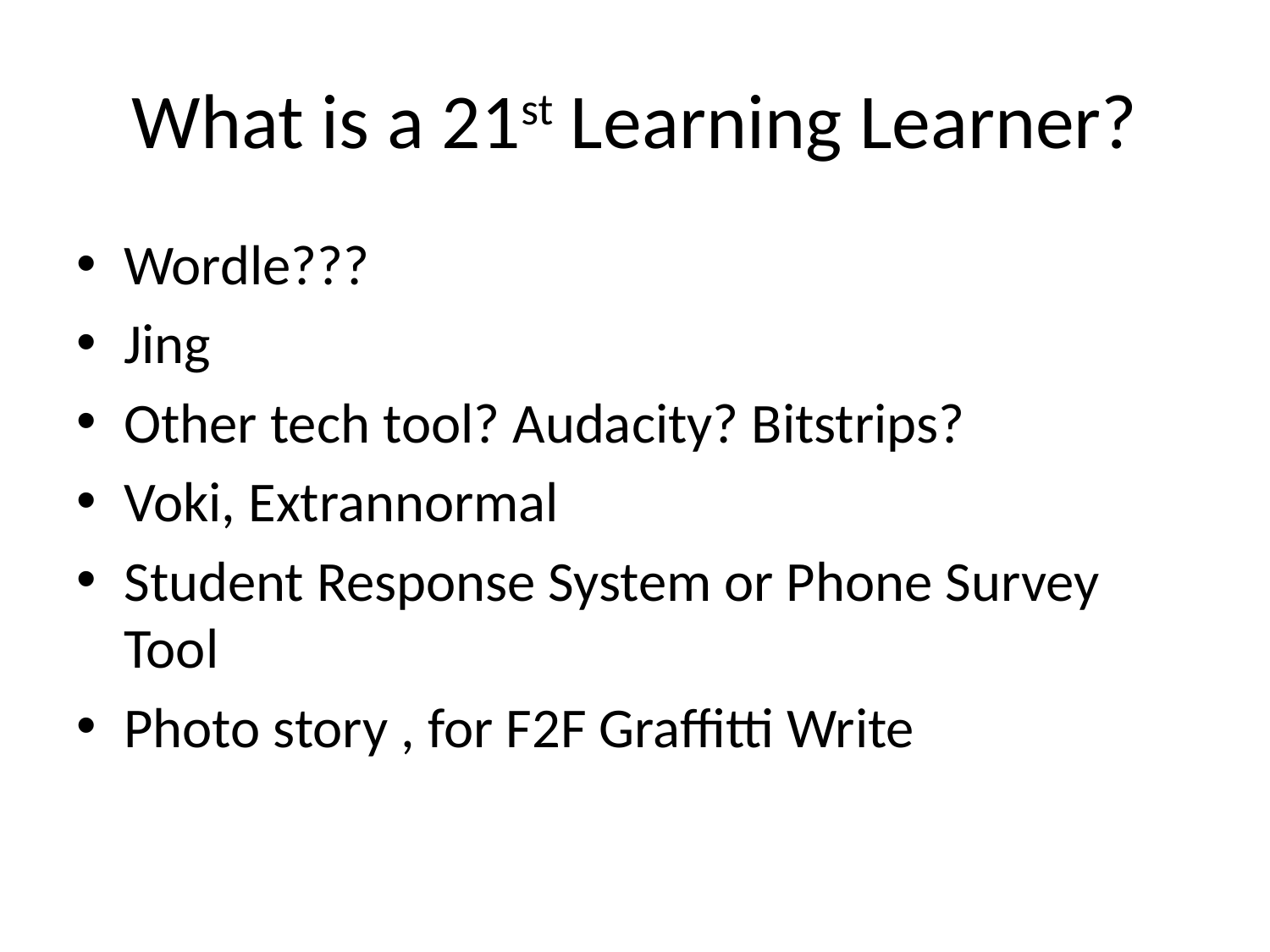

# What is a 21st Learning Learner?
Wordle???
Jing
Other tech tool? Audacity? Bitstrips?
Voki, Extrannormal
Student Response System or Phone Survey Tool
Photo story , for F2F Graffitti Write